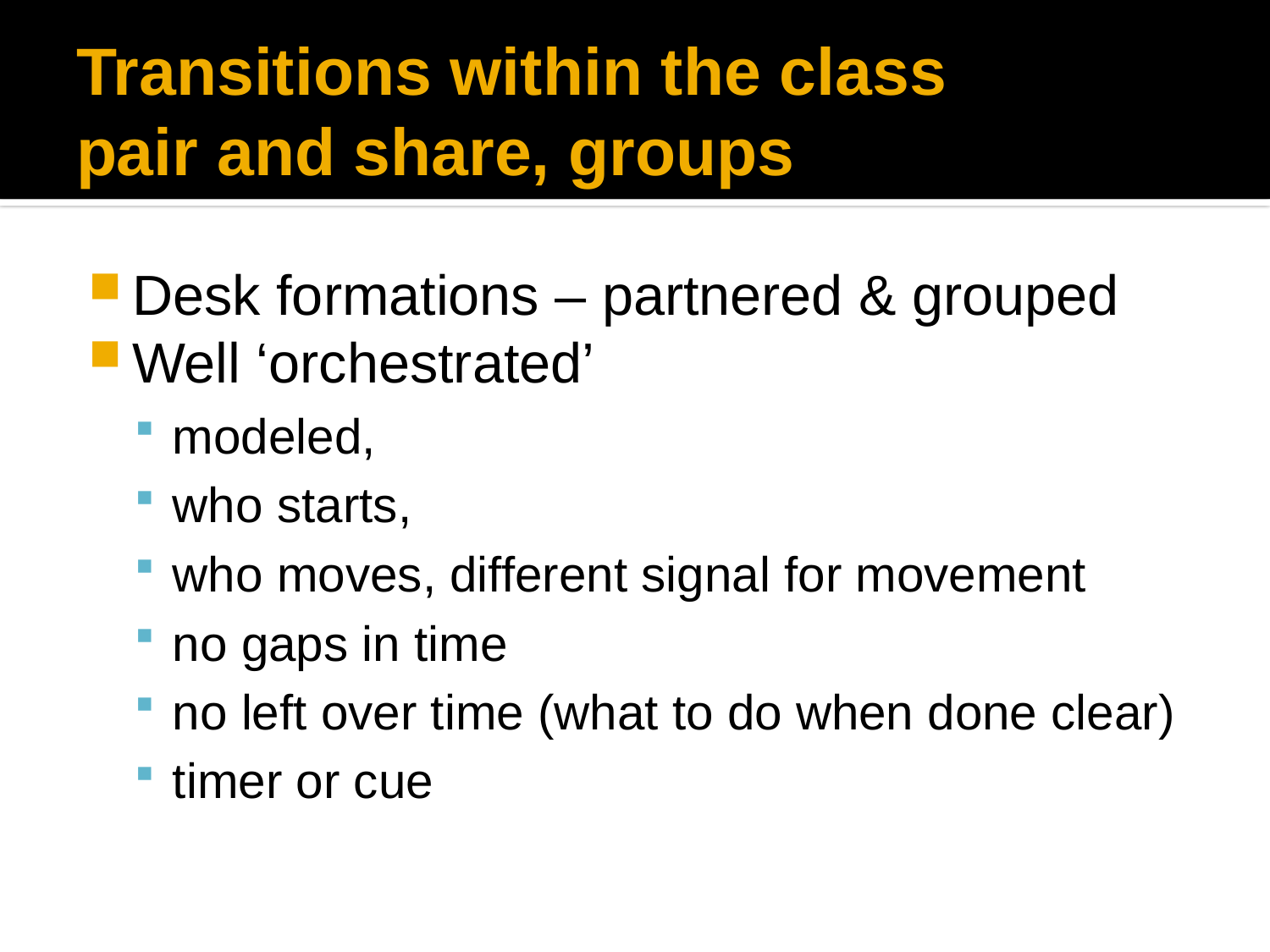

# Transitions within the class pair and share, groups
Desk formations – partnered & grouped
Well ‘orchestrated’
modeled,
who starts,
who moves, different signal for movement
no gaps in time
no left over time (what to do when done clear)
timer or cue